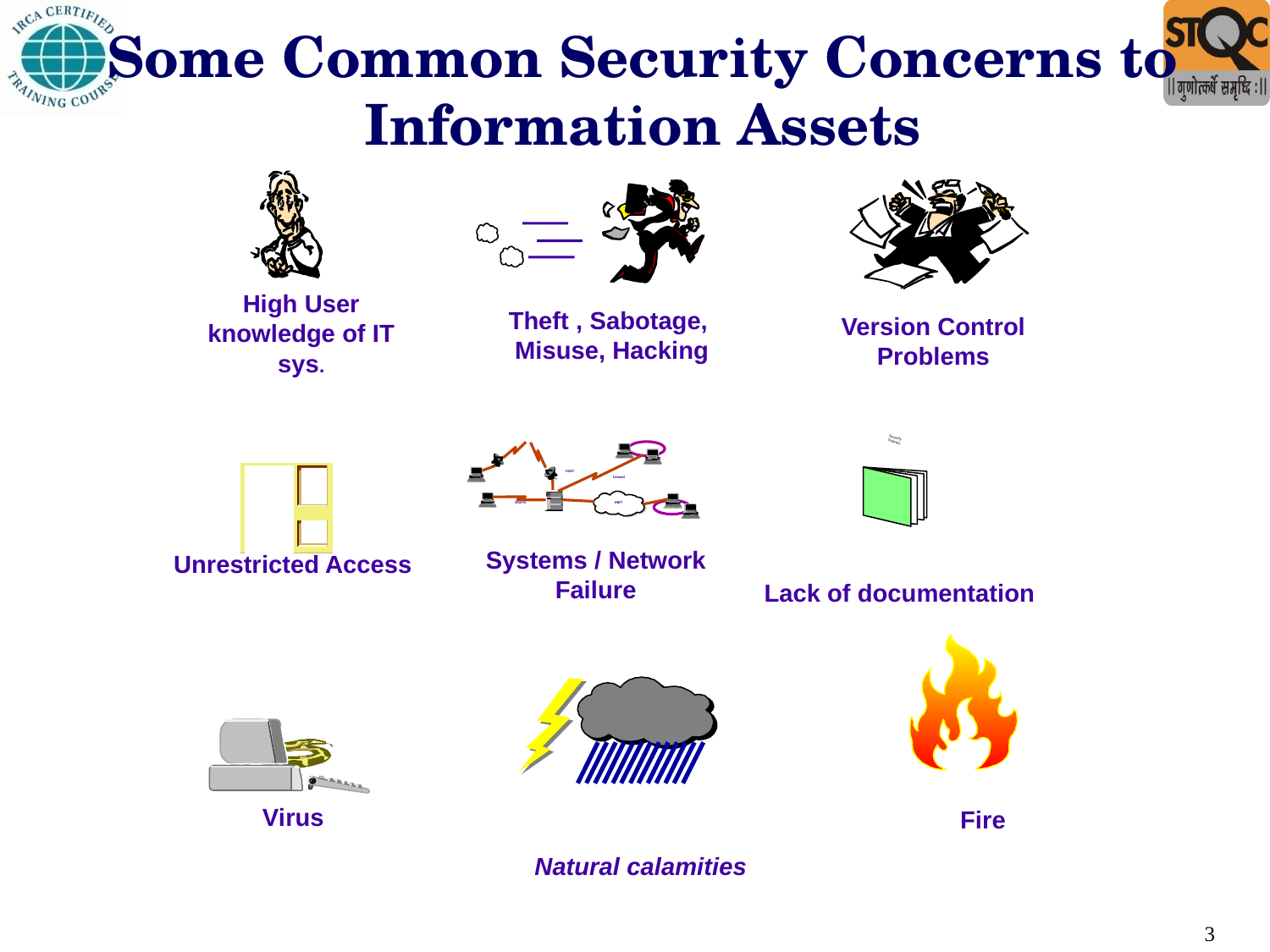

Some Common Security Concerns to Information Assets

High User knowledge of IT sys.
Theft , Sabotage,
Misuse, Hacking
Version Control Problems
Security
Policies

VSAT

Leased

Dial In

INET

Unrestricted Access

Systems / Network Failure
Lack of documentation

Virus
Fire
Natural calamities

3